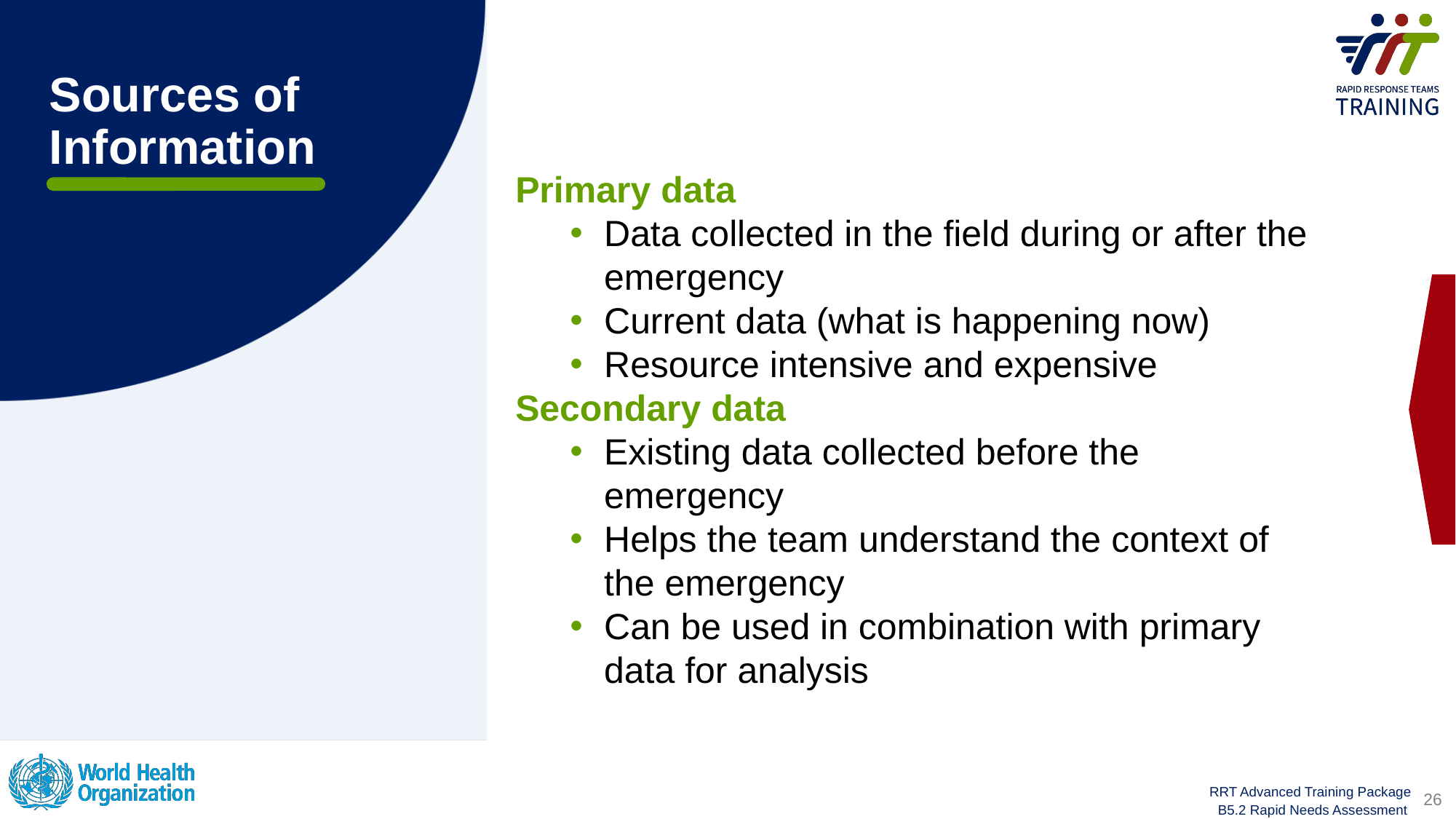

# Sources of Information
Primary data
Data collected in the field during or after the emergency
Current data (what is happening now)
Resource intensive and expensive
Secondary data
Existing data collected before the emergency
Helps the team understand the context of the emergency
Can be used in combination with primary data for analysis